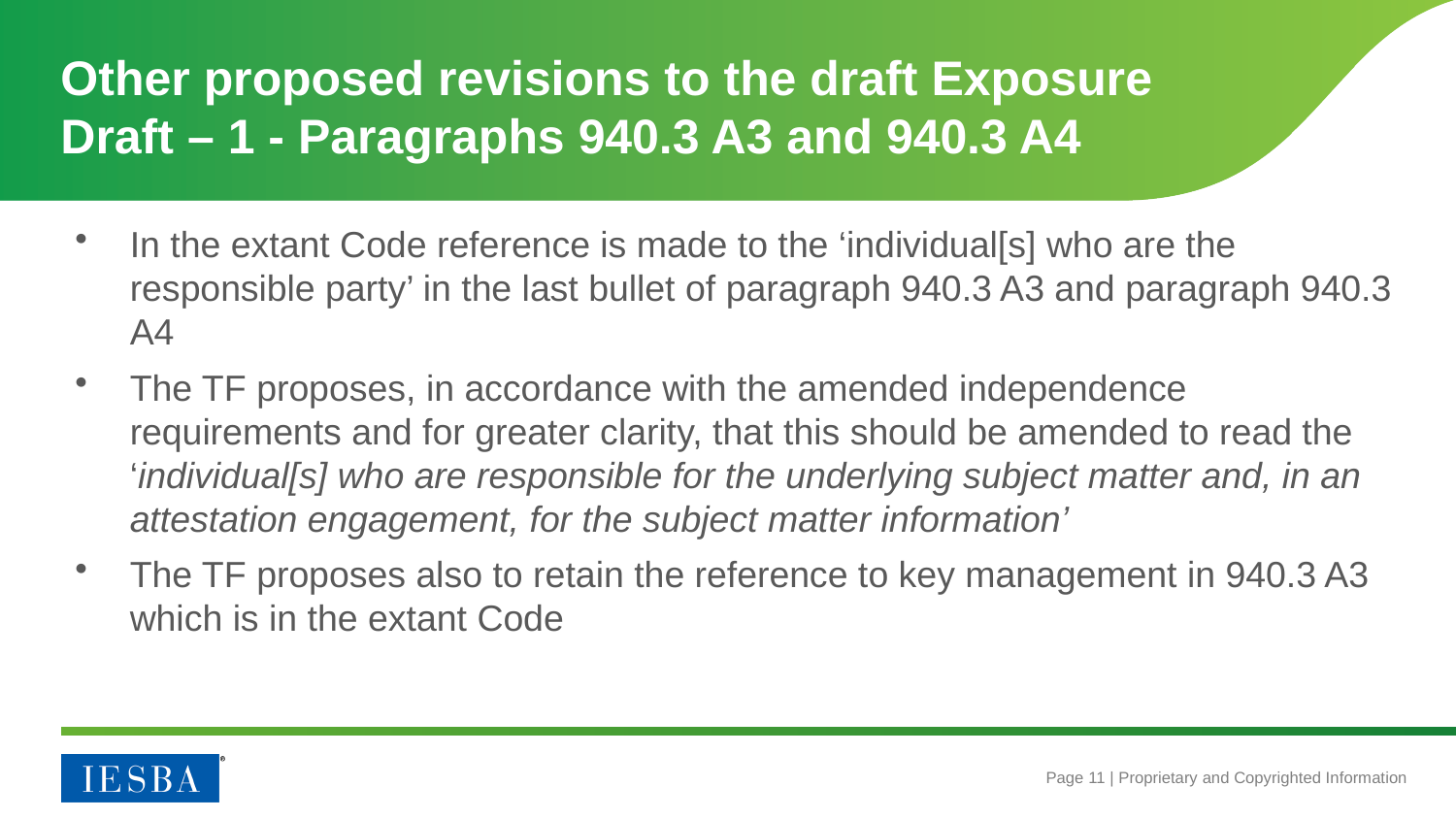

# Other proposed revisions to the draft Exposure Draft – 1 - Paragraphs 940.3 A3 and 940.3 A4
In the extant Code reference is made to the ‘individual[s] who are the responsible party’ in the last bullet of paragraph 940.3 A3 and paragraph 940.3 A4
The TF proposes, in accordance with the amended independence requirements and for greater clarity, that this should be amended to read the ‘individual[s] who are responsible for the underlying subject matter and, in an attestation engagement, for the subject matter information’
The TF proposes also to retain the reference to key management in 940.3 A3 which is in the extant Code